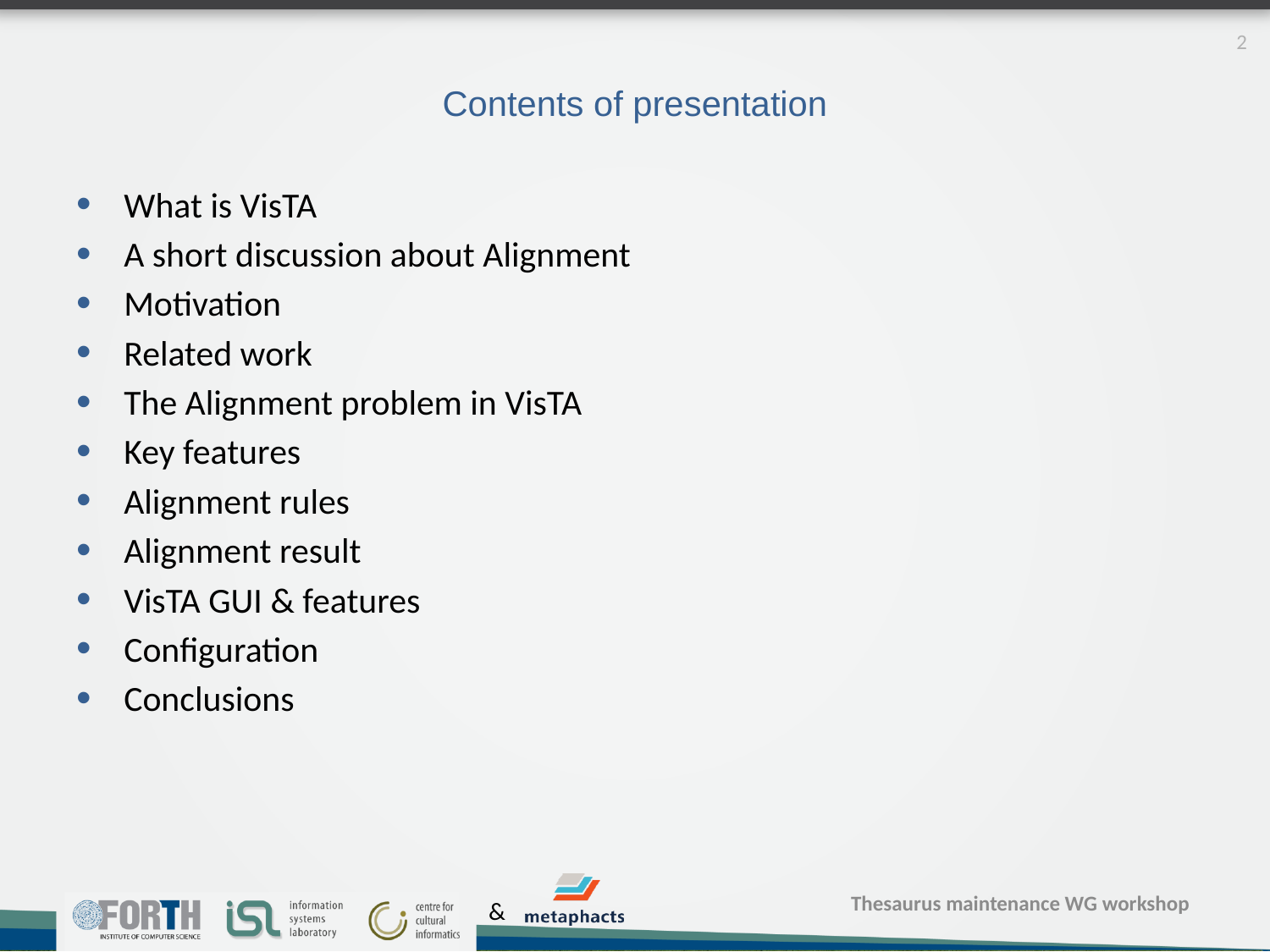

2
# Contents of presentation
What is VisTA
A short discussion about Alignment
Motivation
Related work
The Alignment problem in VisTA
Key features
Alignment rules
Alignment result
VisTA GUI & features
Configuration
Conclusions

Thesaurus maintenance WG workshop